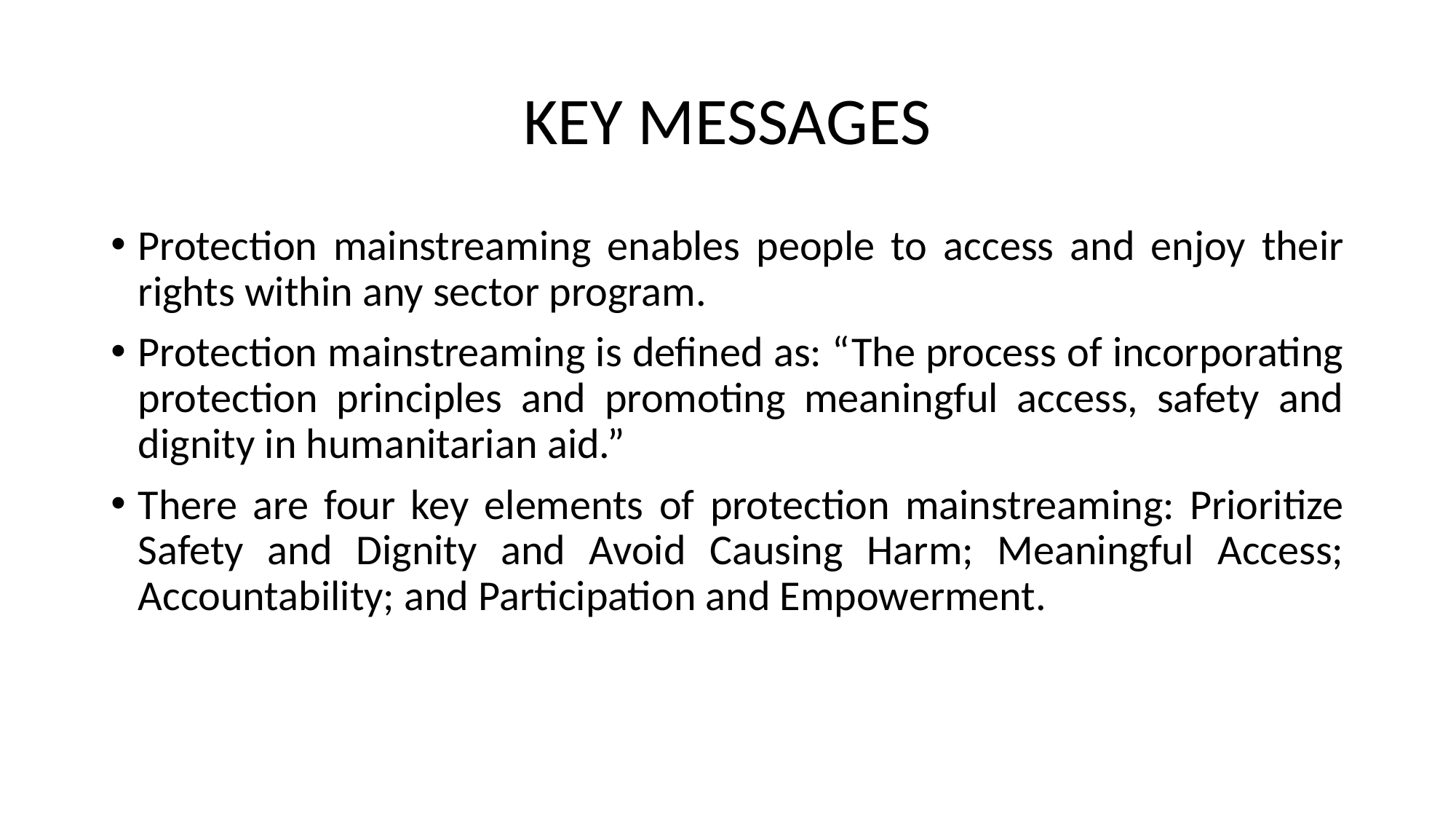

# KEY MESSAGES
Protection mainstreaming enables people to access and enjoy their rights within any sector program.
Protection mainstreaming is defined as: “The process of incorporating protection principles and promoting meaningful access, safety and dignity in humanitarian aid.”
There are four key elements of protection mainstreaming: Prioritize Safety and Dignity and Avoid Causing Harm; Meaningful Access; Accountability; and Participation and Empowerment.